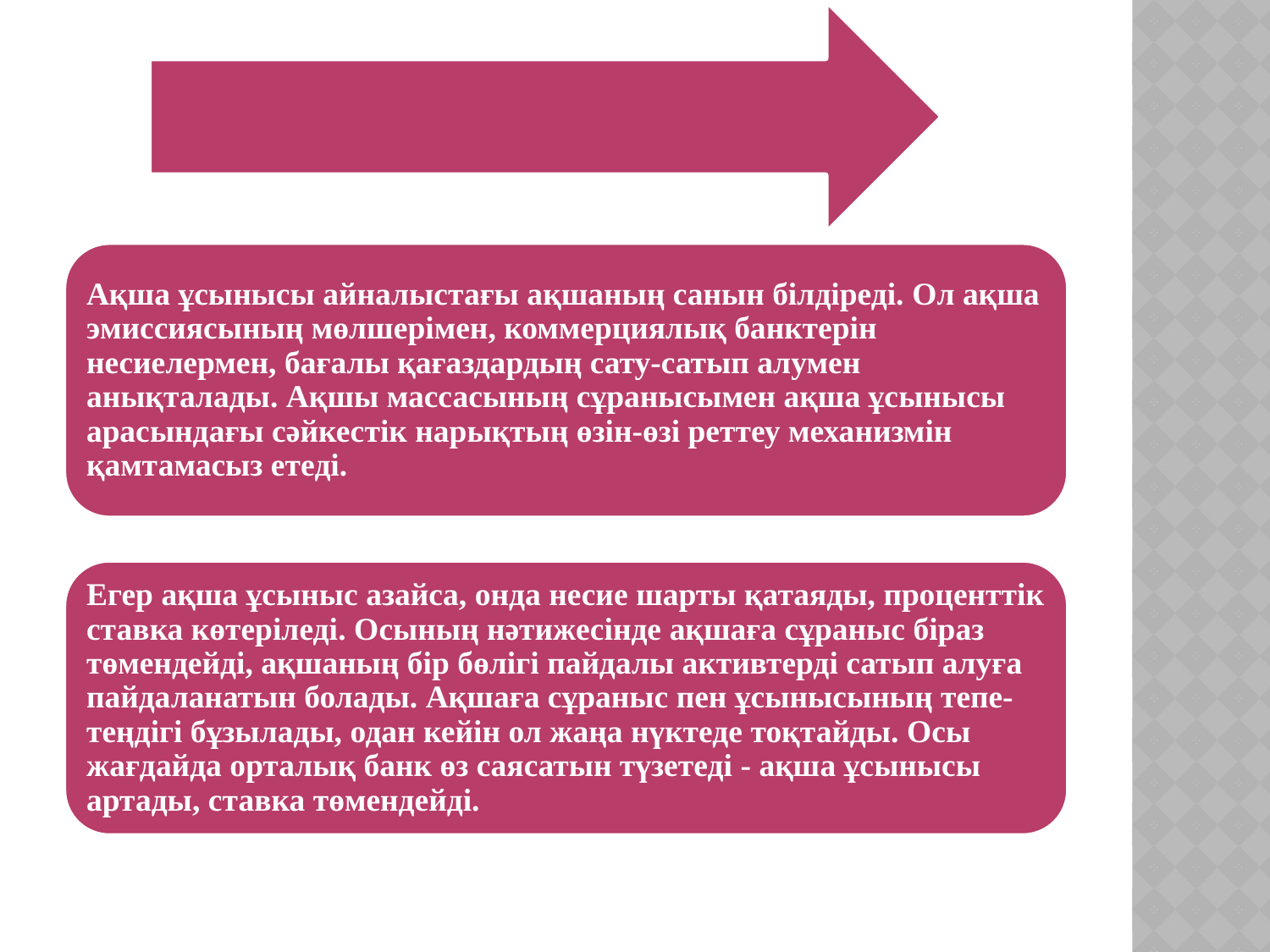

Ақша ұсынысы айналыстағы ақшаның санын білдіреді. Ол ақша эмиссиясының мөлшерімен, коммерциялық банктерін несиелермен, бағалы қағаздардың сату-сатып алумен анықталады. Ақшы массасының сұранысымен ақша ұсынысы арасындағы сәйкестік нарықтың өзін-өзі реттеу механизмін қамтамасыз етеді.

Егер ақша ұсыныс азайса, онда несие шарты қатаяды, проценттік ставка көтеріледі. Осының нәтижесінде ақшаға сұраныс біраз төмендейді, ақшаның бір бөлігі пайдалы активтерді сатып алуға пайдаланатын болады. Ақшаға сұраныс пен ұсынысының тепе-теңдігі бұзылады, одан кейін ол жаңа нүктеде тоқтайды. Осы жағдайда орталық банк өз саясатын түзетеді - ақша ұсынысы артады, ставка төмендейді.